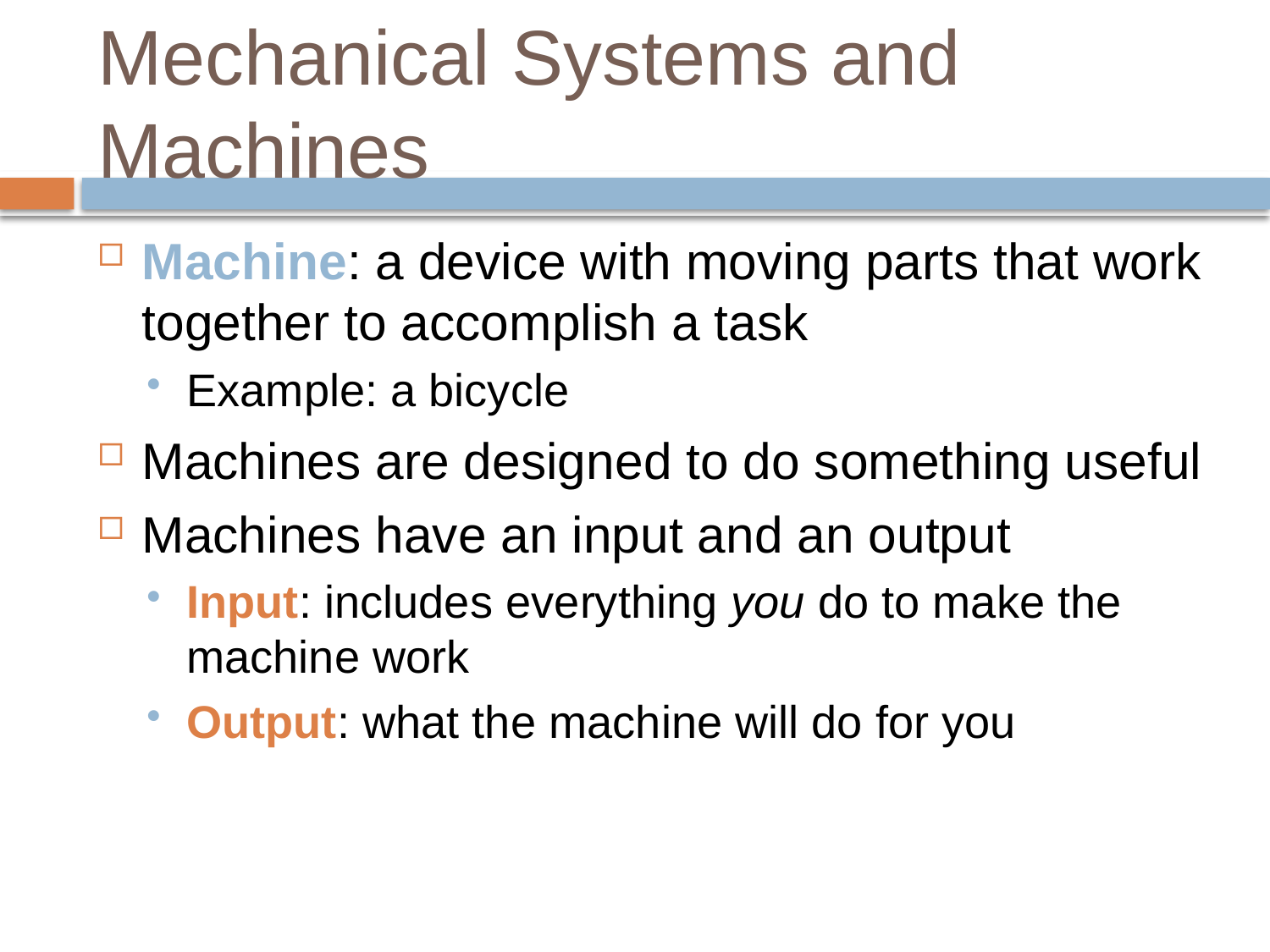

# Mechanical Systems and Machines
Machine: a device with moving parts that work together to accomplish a task
Example: a bicycle
Machines are designed to do something useful
Machines have an input and an output
Input: includes everything you do to make the machine work
Output: what the machine will do for you